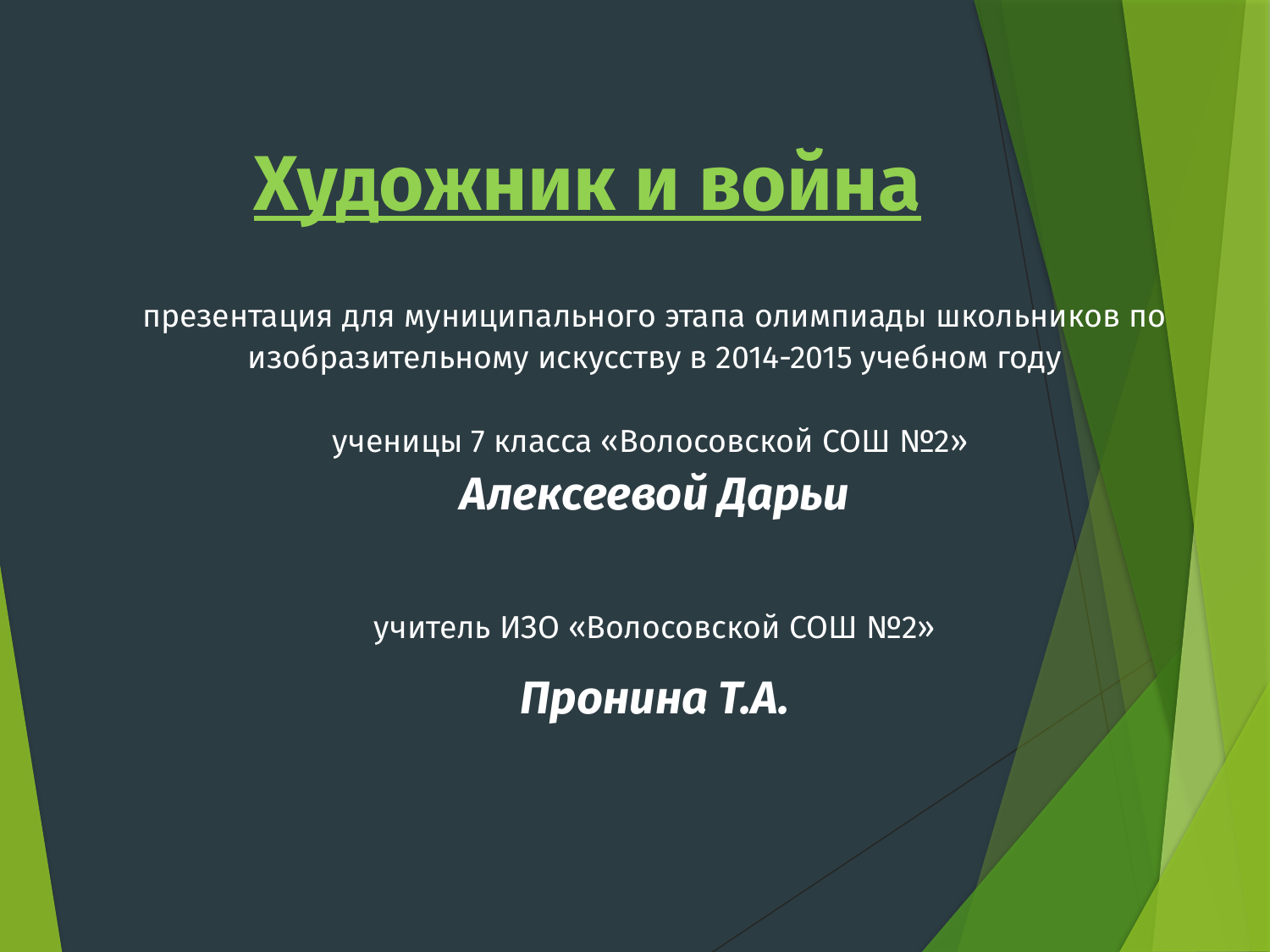

# Художник и война
презентация для муниципального этапа олимпиады школьников по изобразительному искусству в 2014-2015 учебном году
ученицы 7 класса «Волосовской СОШ №2»
Алексеевой Дарьи
учитель ИЗО «Волосовской СОШ №2»
Пронина Т.А.